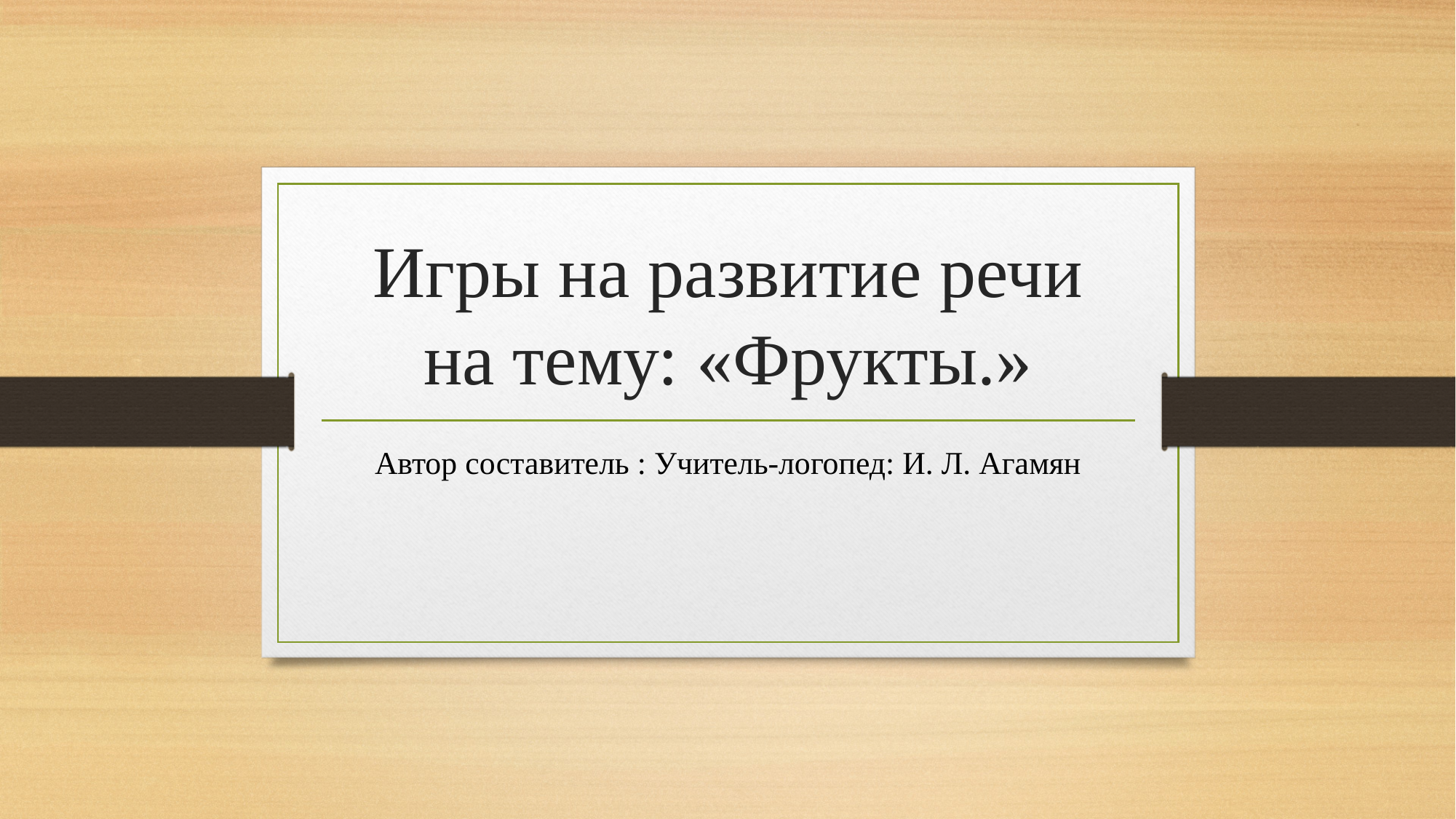

# Игры на развитие речи на тему: «Фрукты.»
Автор составитель : Учитель-логопед: И. Л. Агамян